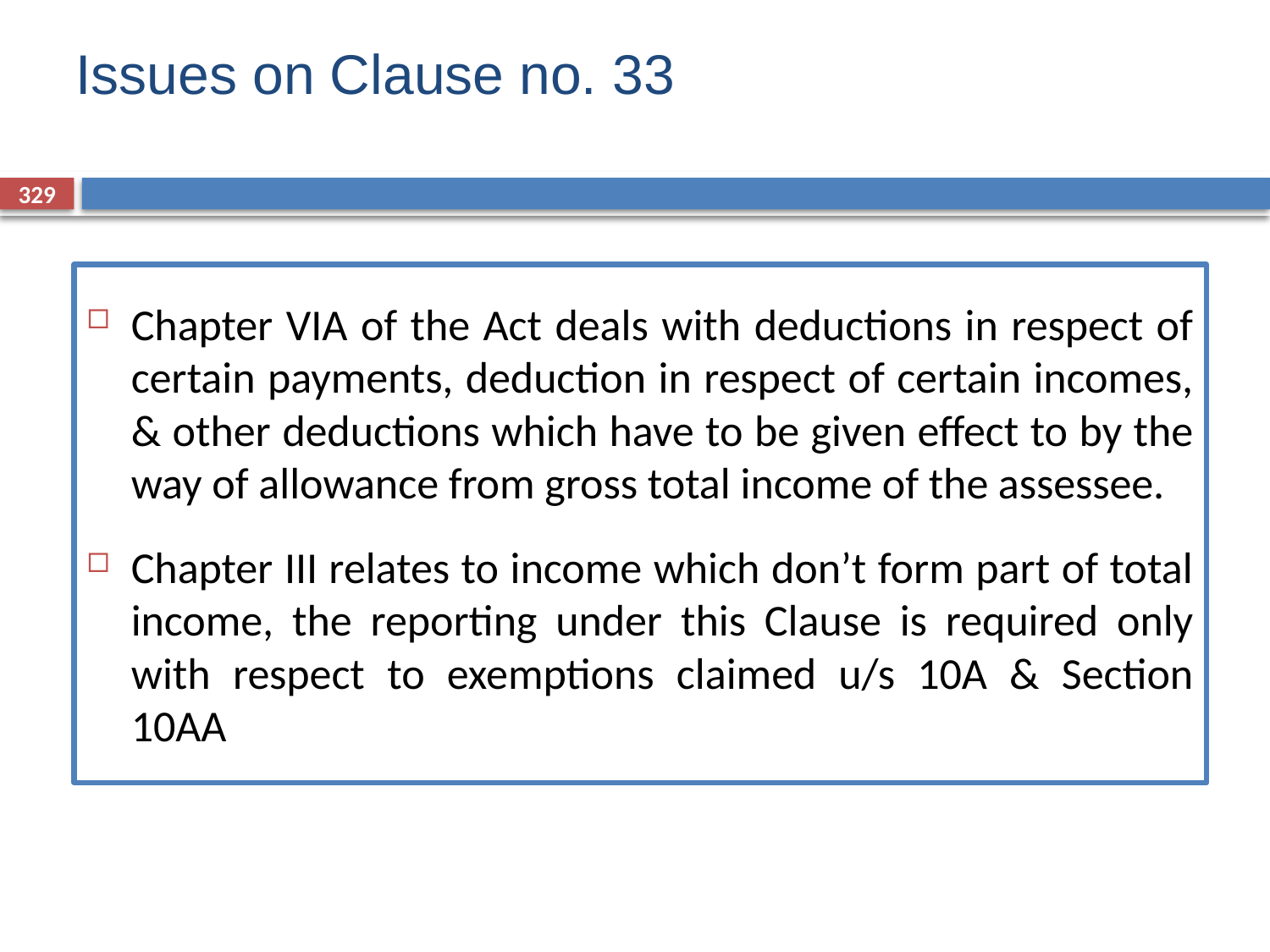

# Issues on Clause no. 33
329
Chapter VIA of the Act deals with deductions in respect of certain payments, deduction in respect of certain incomes, & other deductions which have to be given effect to by the way of allowance from gross total income of the assessee.
Chapter III relates to income which don’t form part of total income, the reporting under this Clause is required only with respect to exemptions claimed u/s 10A & Section 10AA